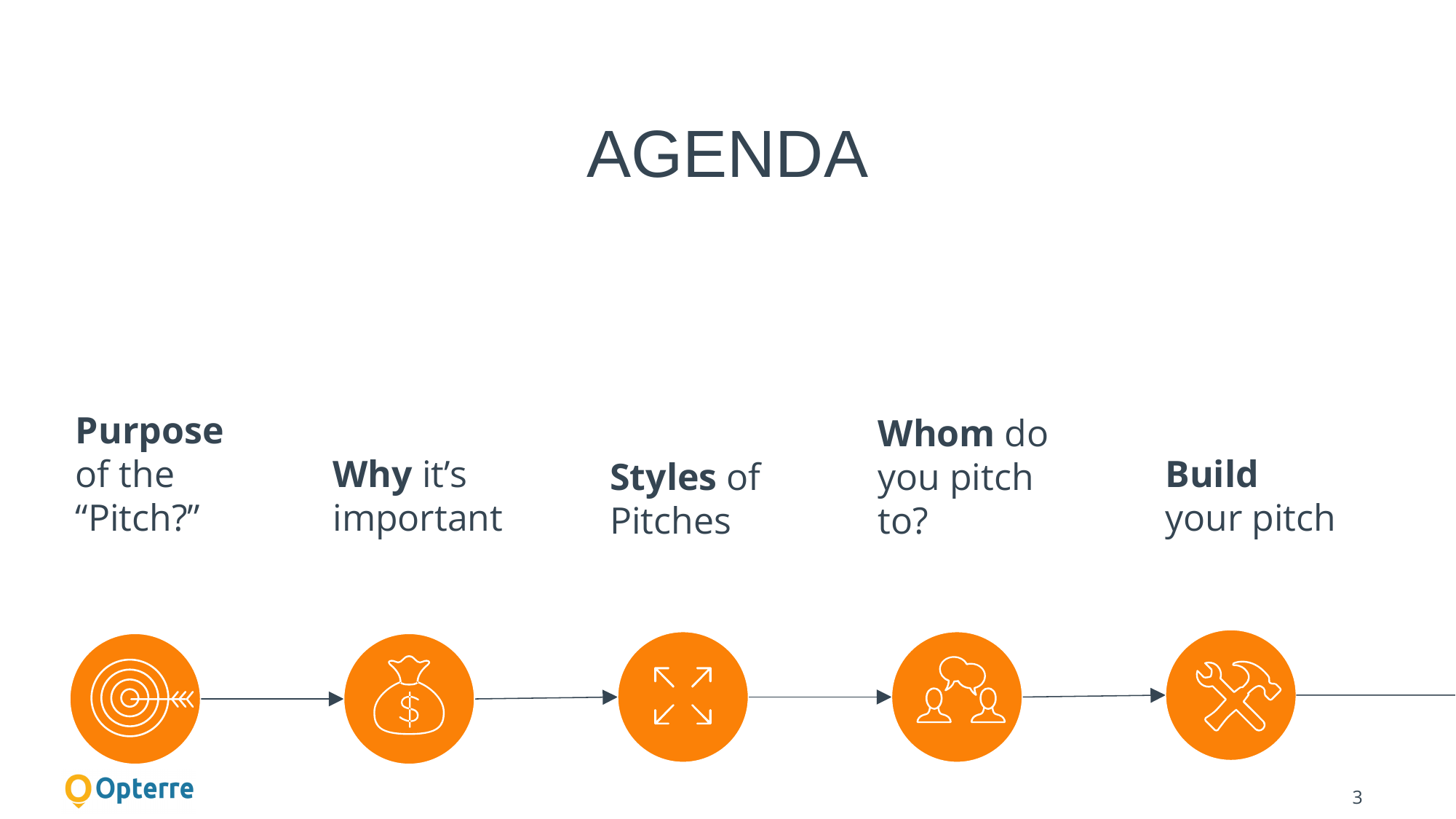

# AGENDA
Build your pitch
Purpose of the  “Pitch?”
Why it’s important
Styles of Pitches
Whom do you pitch to?